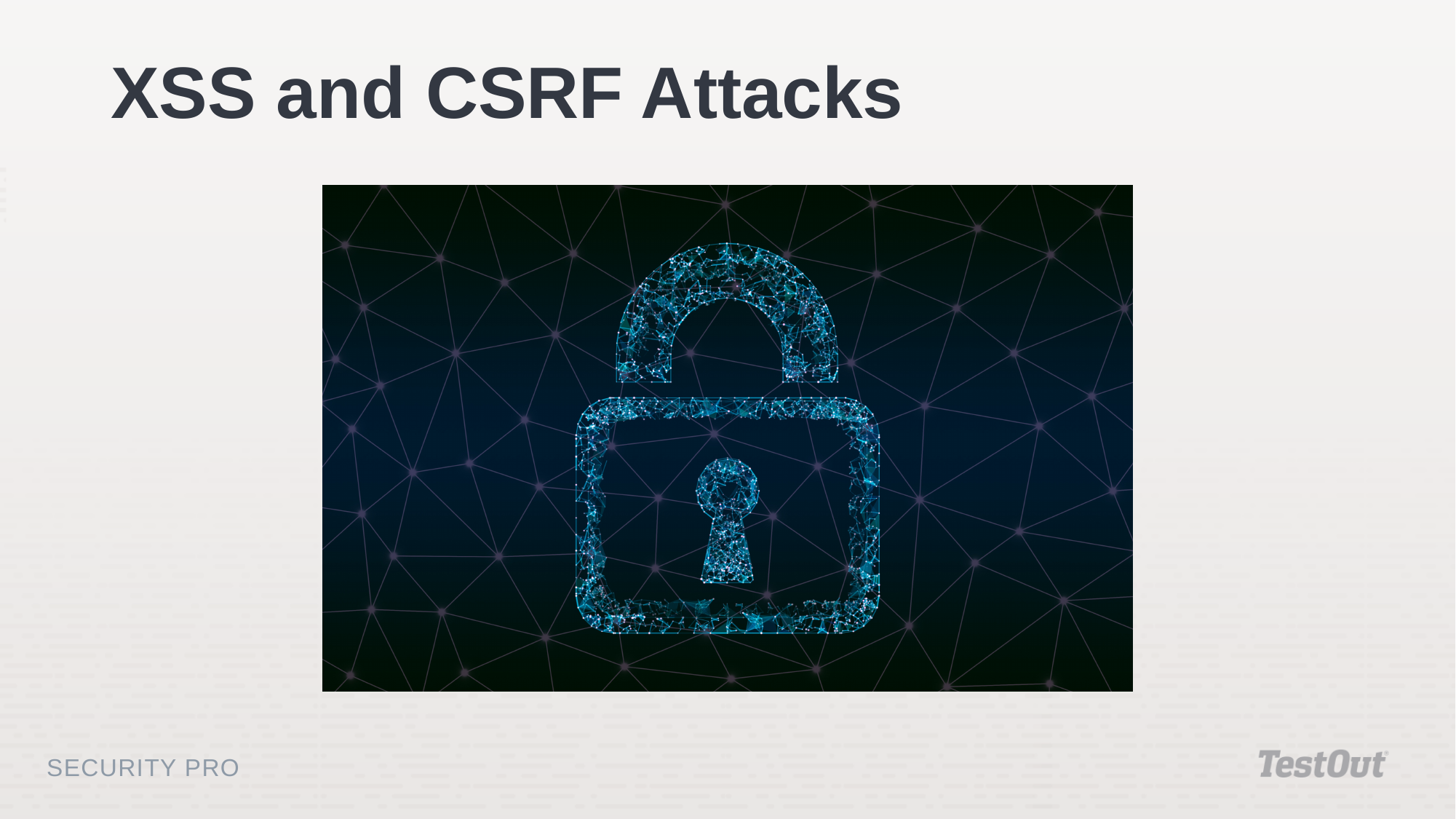

# XSS and CSRF Attacks
Security Pro